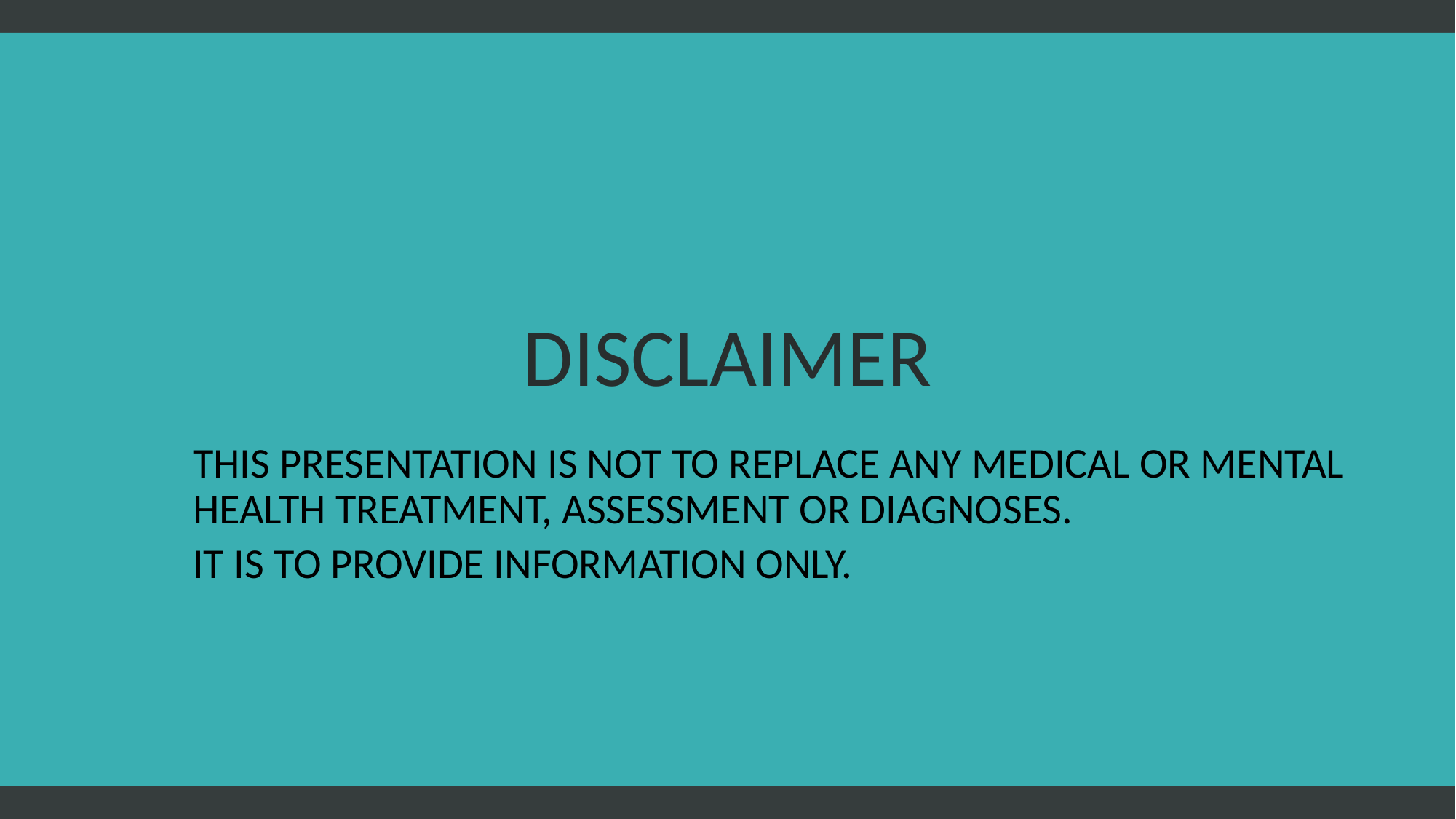

# DISCLAIMER
This presentation is not to replace any medical or mental health treatment, assessment or diagnoses.
It is to provide information only.